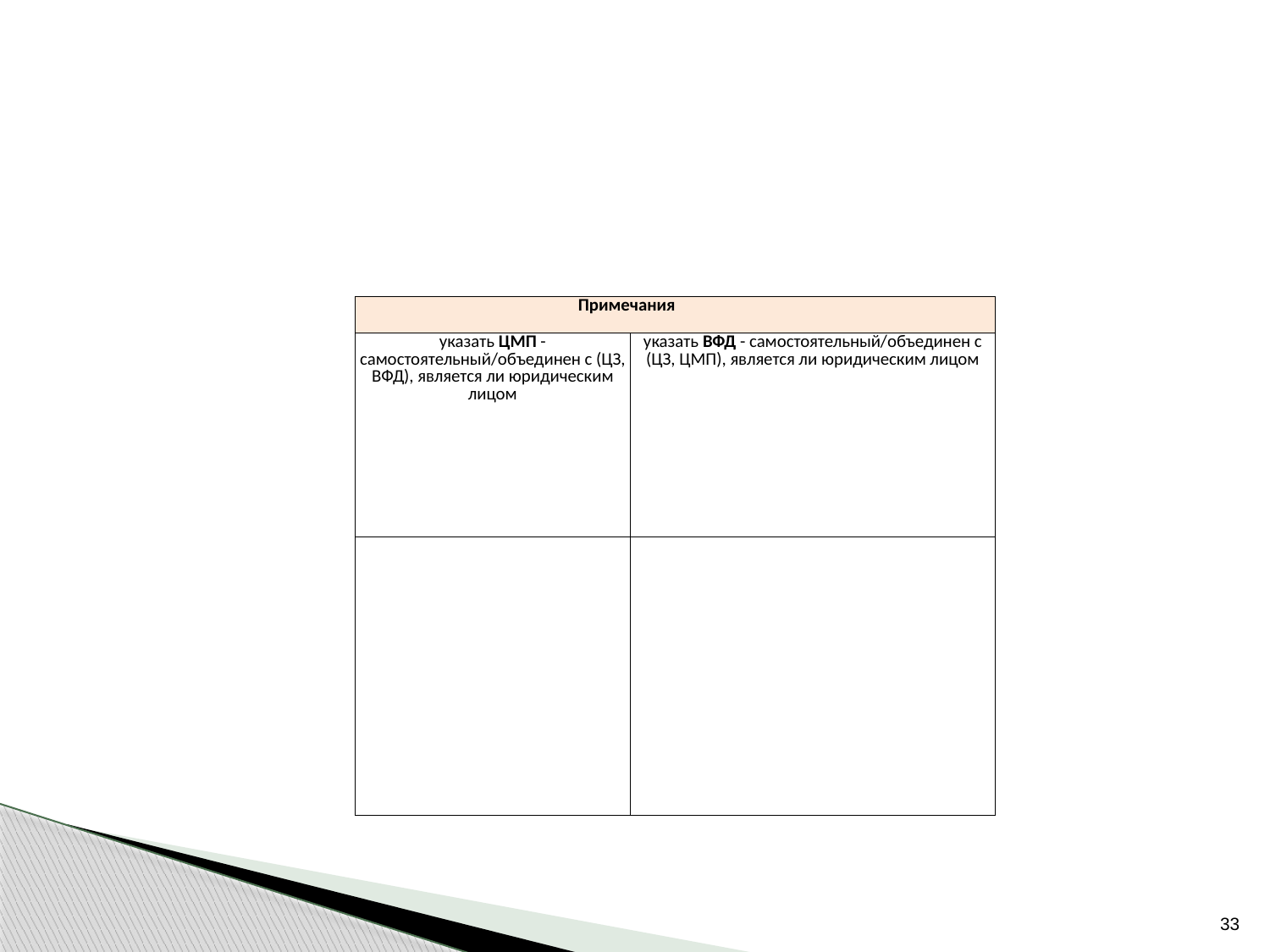

#
|  |  |
| --- | --- |
| Примечания |  |
| указать ЦМП - самостоятельный/объединен с (ЦЗ, ВФД), является ли юридическим лицом | указать ВФД - самостоятельный/объединен с (ЦЗ, ЦМП), является ли юридическим лицом |
|  |  |
|  |  |
|  |  |
|  |  |
|  |  |
|  |  |
|  |  |
33